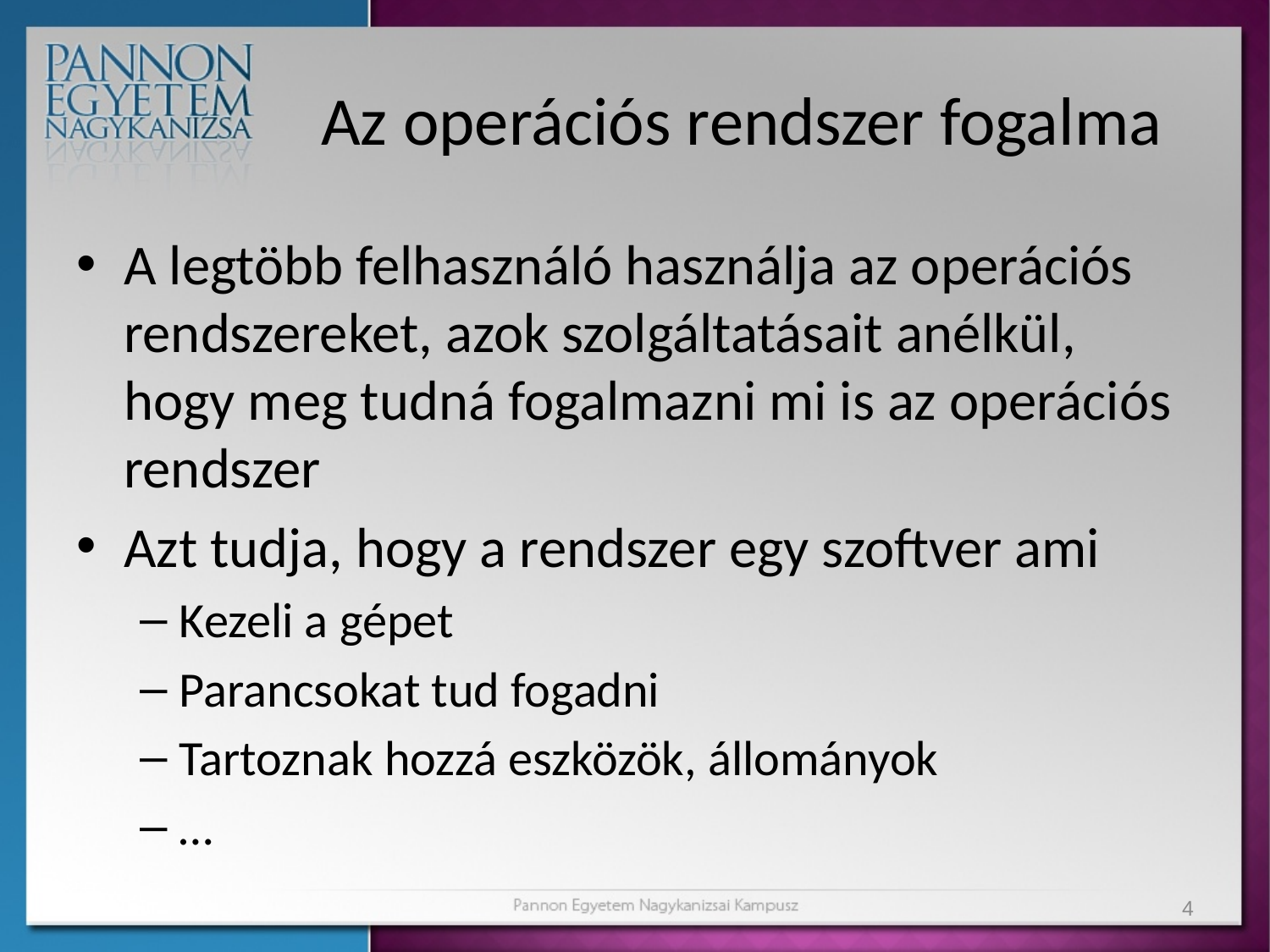

# Az operációs rendszer fogalma
A legtöbb felhasználó használja az operációs rendszereket, azok szolgáltatásait anélkül, hogy meg tudná fogalmazni mi is az operációs rendszer
Azt tudja, hogy a rendszer egy szoftver ami
Kezeli a gépet
Parancsokat tud fogadni
Tartoznak hozzá eszközök, állományok
…
4